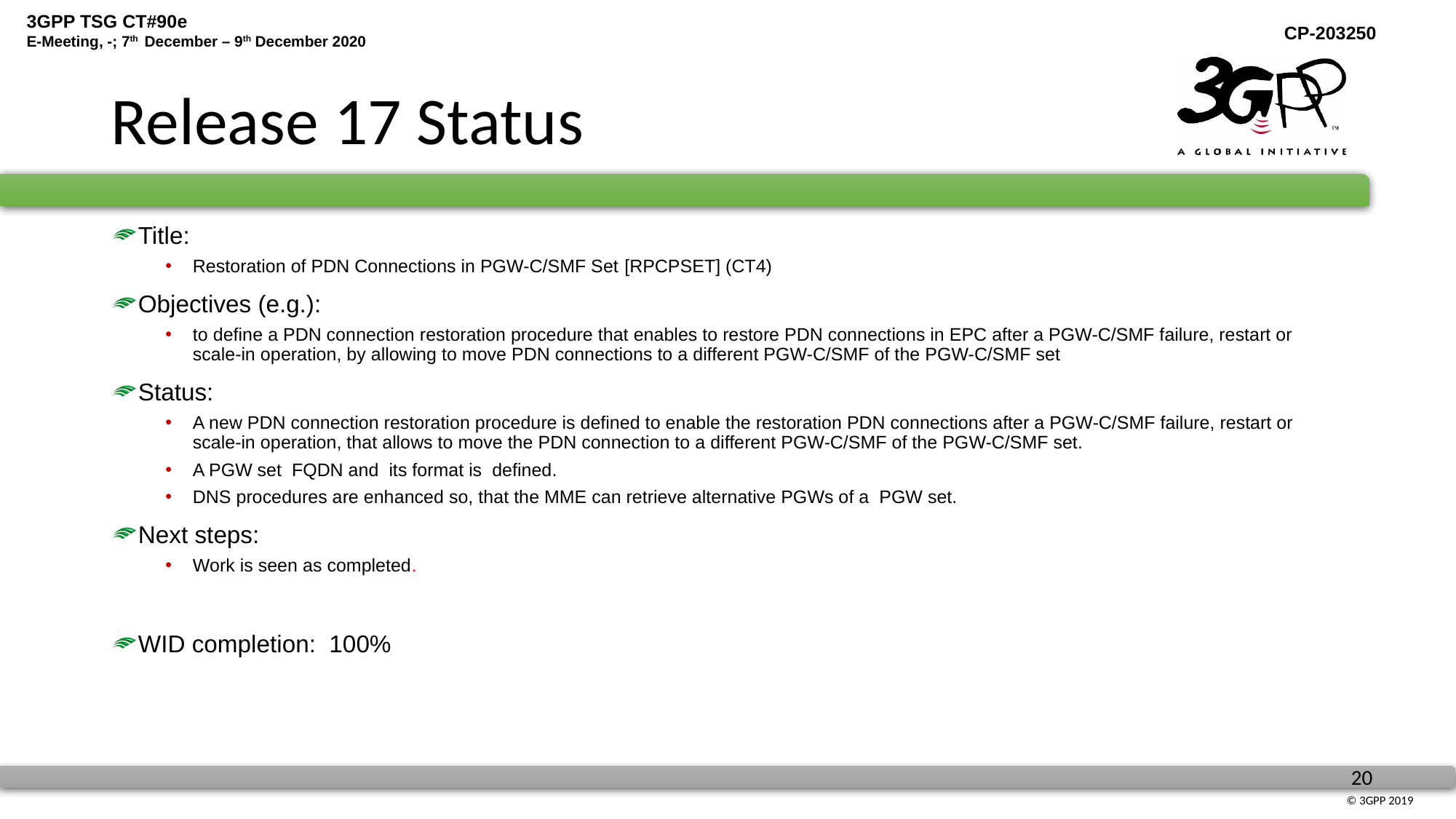

# Release 17 Status
Title:
Restoration of PDN Connections in PGW-C/SMF Set [RPCPSET] (CT4)
Objectives (e.g.):
to define a PDN connection restoration procedure that enables to restore PDN connections in EPC after a PGW-C/SMF failure, restart or scale-in operation, by allowing to move PDN connections to a different PGW-C/SMF of the PGW-C/SMF set
Status:
A new PDN connection restoration procedure is defined to enable the restoration PDN connections after a PGW-C/SMF failure, restart or scale-in operation, that allows to move the PDN connection to a different PGW-C/SMF of the PGW-C/SMF set.
A PGW set  FQDN and  its format is  defined.
DNS procedures are enhanced so, that the MME can retrieve alternative PGWs of a  PGW set.
Next steps:
Work is seen as completed.

WID completion:  100%